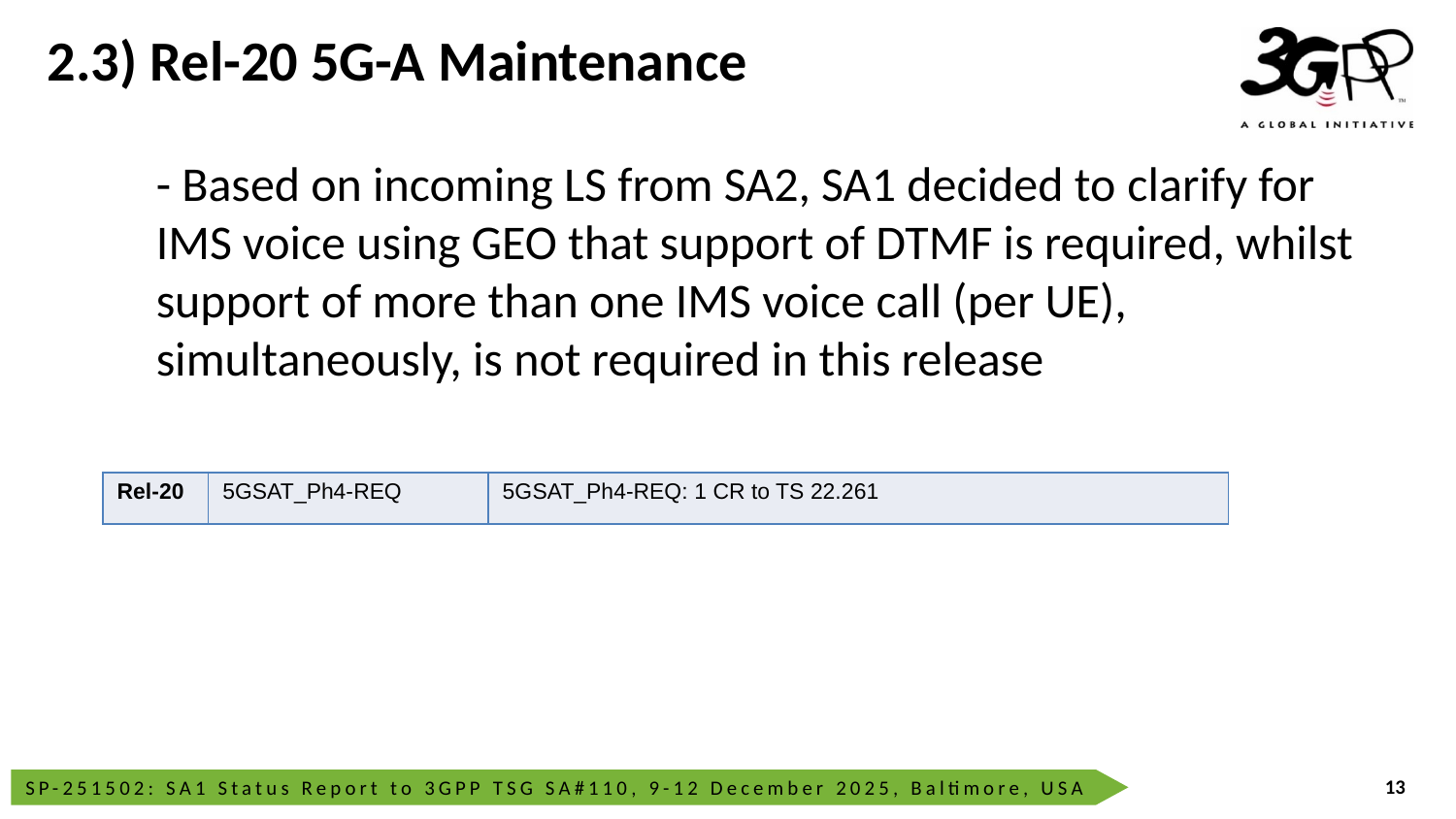

# 2.3) Rel-20 5G-A Maintenance
- Based on incoming LS from SA2, SA1 decided to clarify for IMS voice using GEO that support of DTMF is required, whilst support of more than one IMS voice call (per UE), simultaneously, is not required in this release
| Rel-20 | 5GSAT\_Ph4-REQ | 5GSAT\_Ph4-REQ: 1 CR to TS 22.261 |
| --- | --- | --- |